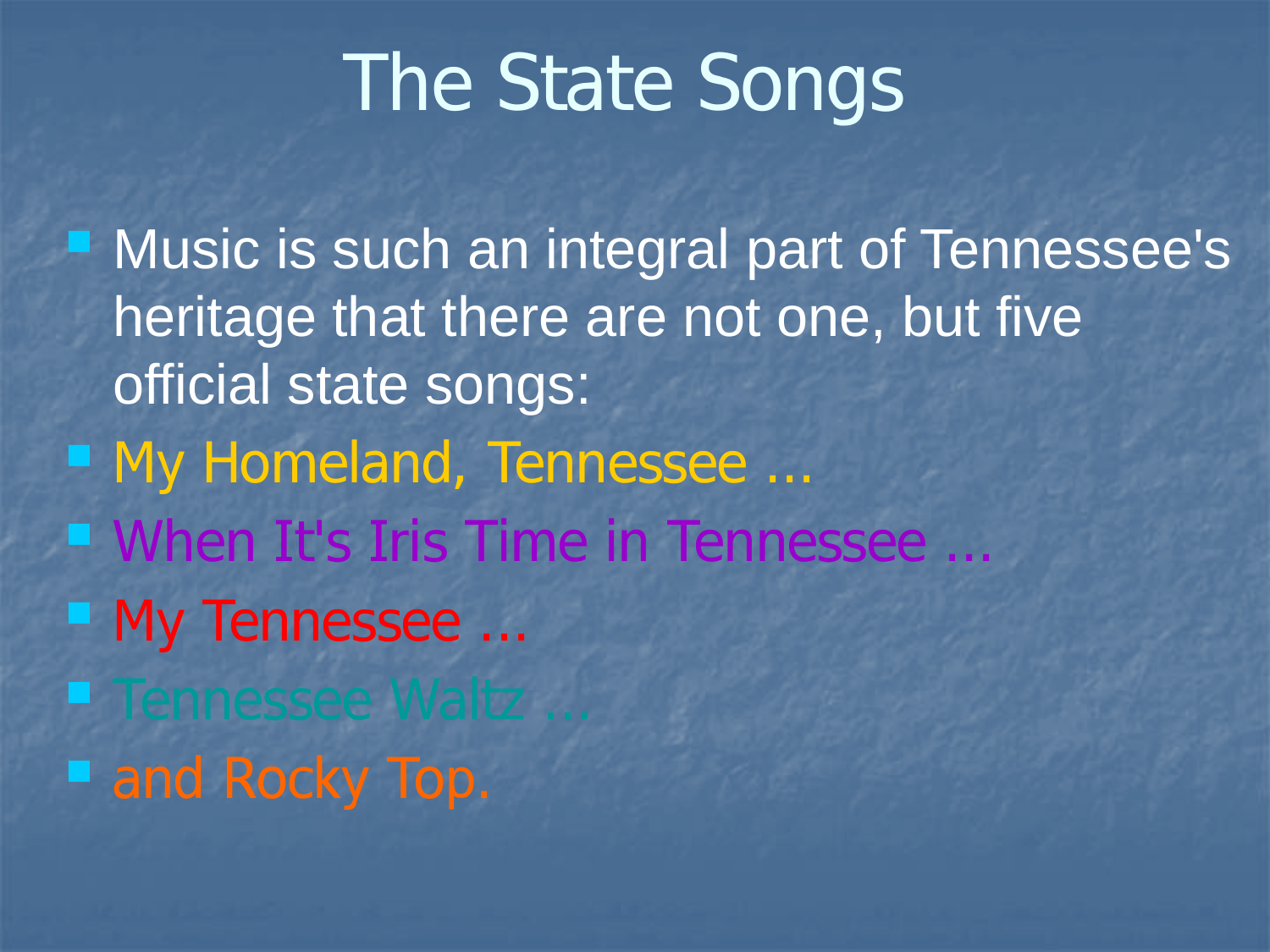

# The State Songs

Music is such an integral part of Tennessee's heritage that there are not one, but five official state songs:
My Homeland, Tennessee ...
When It's Iris Time in Tennessee ...
My Tennessee ...
Tennessee Waltz ...
and Rocky Top.